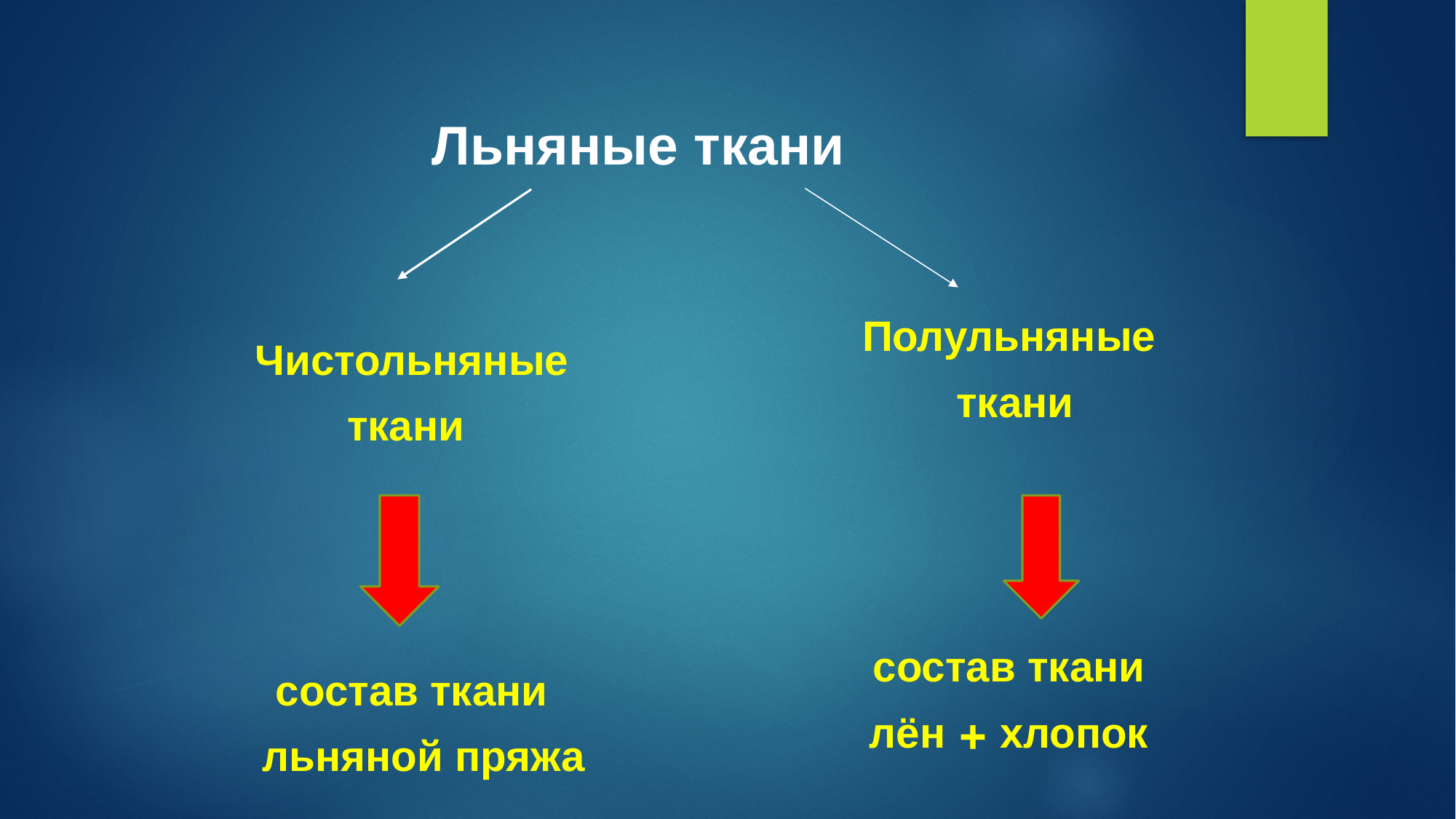

# Льняные ткани
Полульняные
ткани

состав ткани
лён + хлопок
Чистольняные
ткани

состав ткани
  льняной пряжа